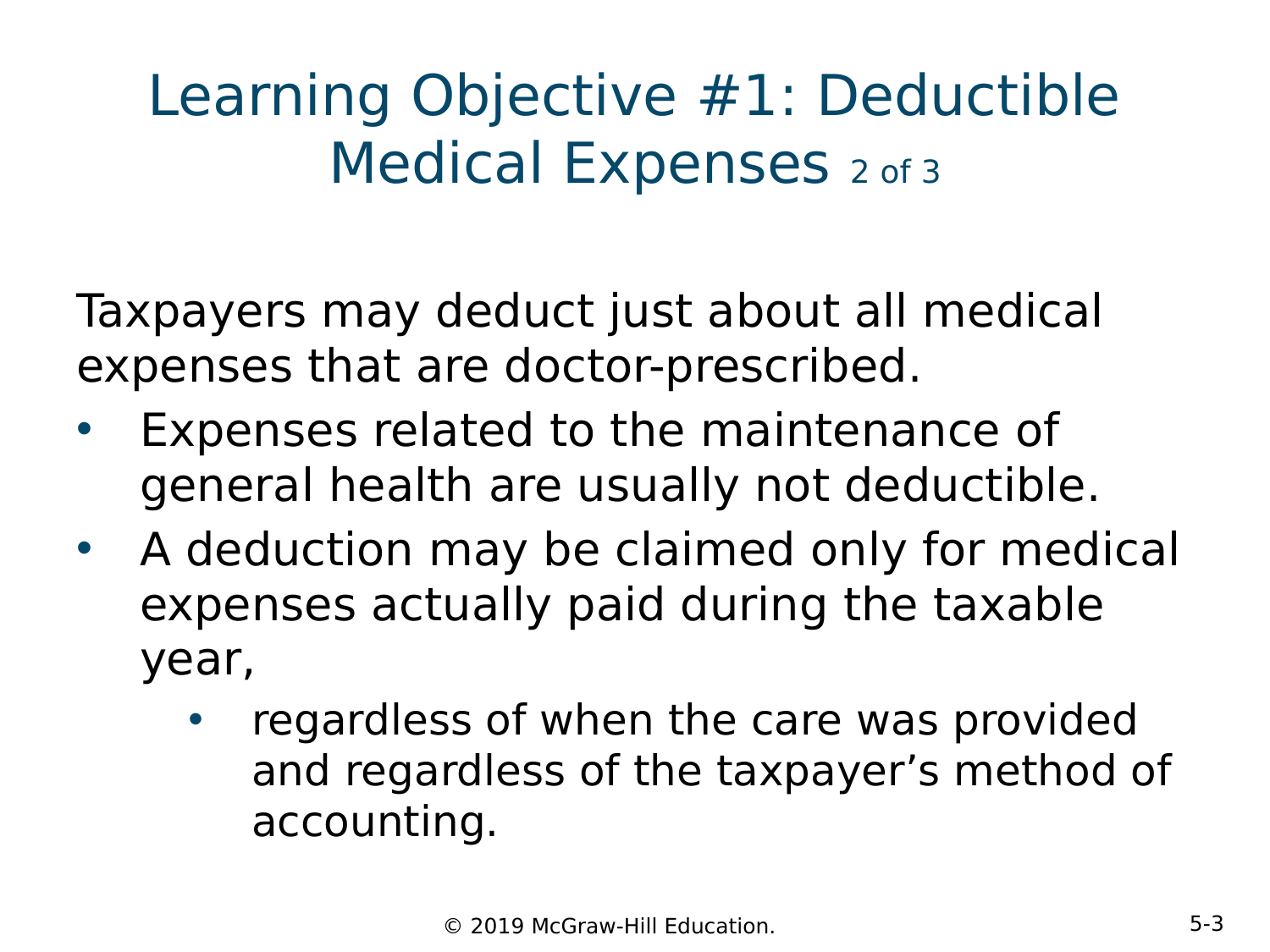

# Learning Objective #1: Deductible Medical Expenses 2 of 3
Taxpayers may deduct just about all medical expenses that are doctor-prescribed.
Expenses related to the maintenance of general health are usually not deductible.
A deduction may be claimed only for medical expenses actually paid during the taxable year,
regardless of when the care was provided and regardless of the taxpayer’s method of accounting.